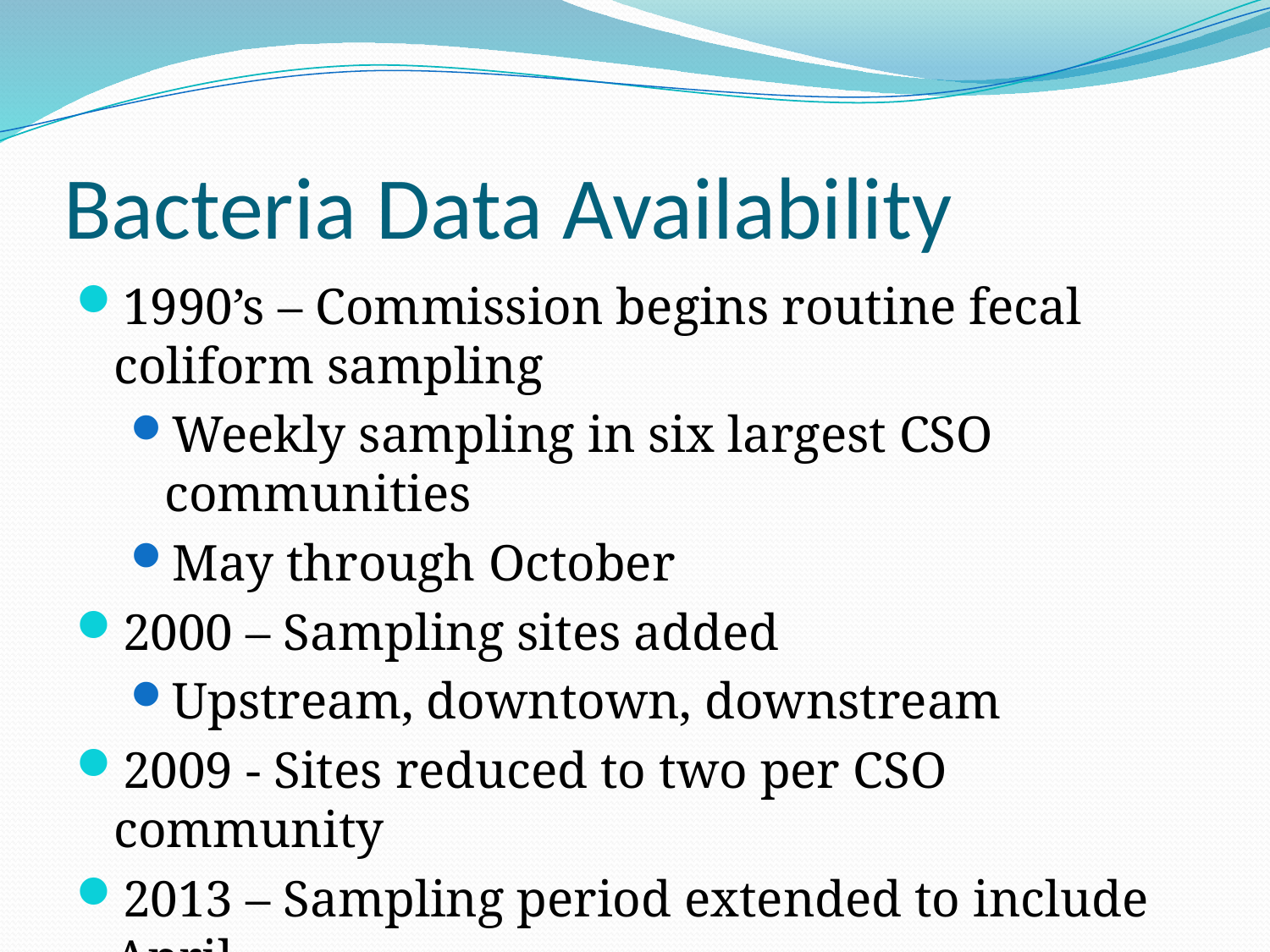

# Bacteria Data Availability
1990’s – Commission begins routine fecal coliform sampling
Weekly sampling in six largest CSO communities
May through October
2000 – Sampling sites added
Upstream, downtown, downstream
2009 - Sites reduced to two per CSO community
2013 – Sampling period extended to include April